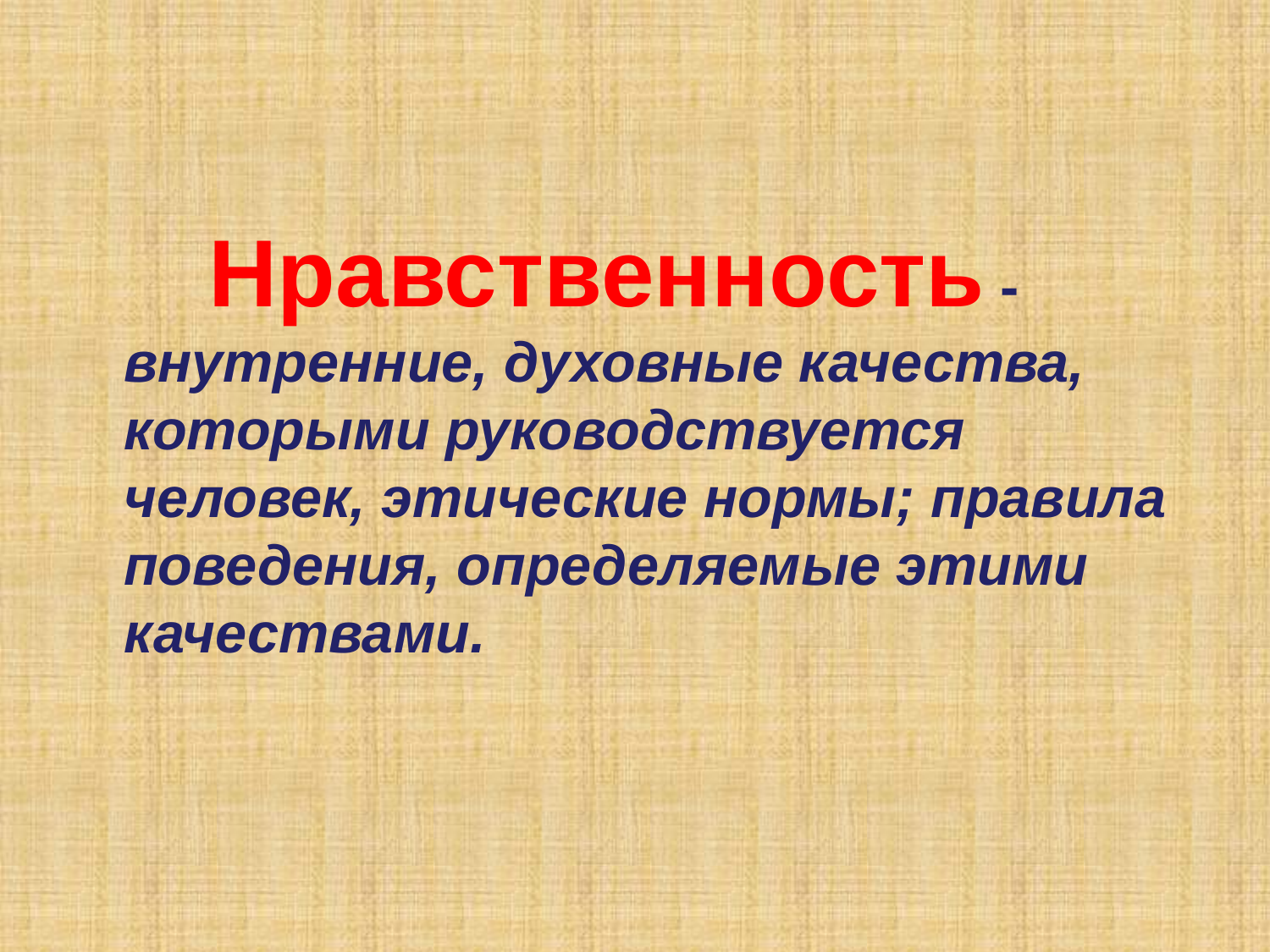

#

     Нравственность - внутренние, духовные качества, которыми руководствуется человек, этические нормы; правила поведения, определяемые этими качествами.